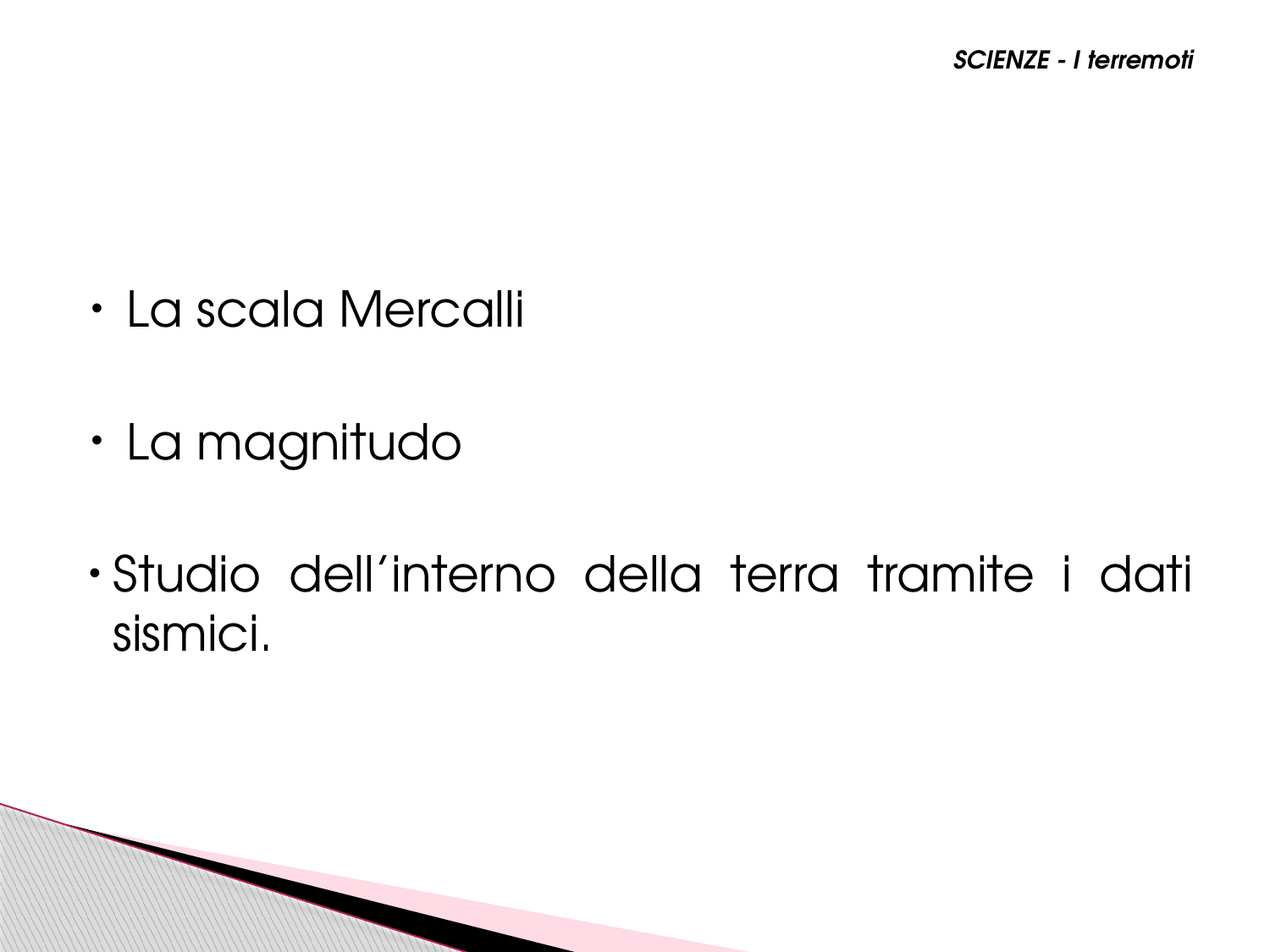

# SCIENZE - I terremoti

La scala Mercalli

La magnitudo

Studio dell’interno della terra tramite i dati sismici.